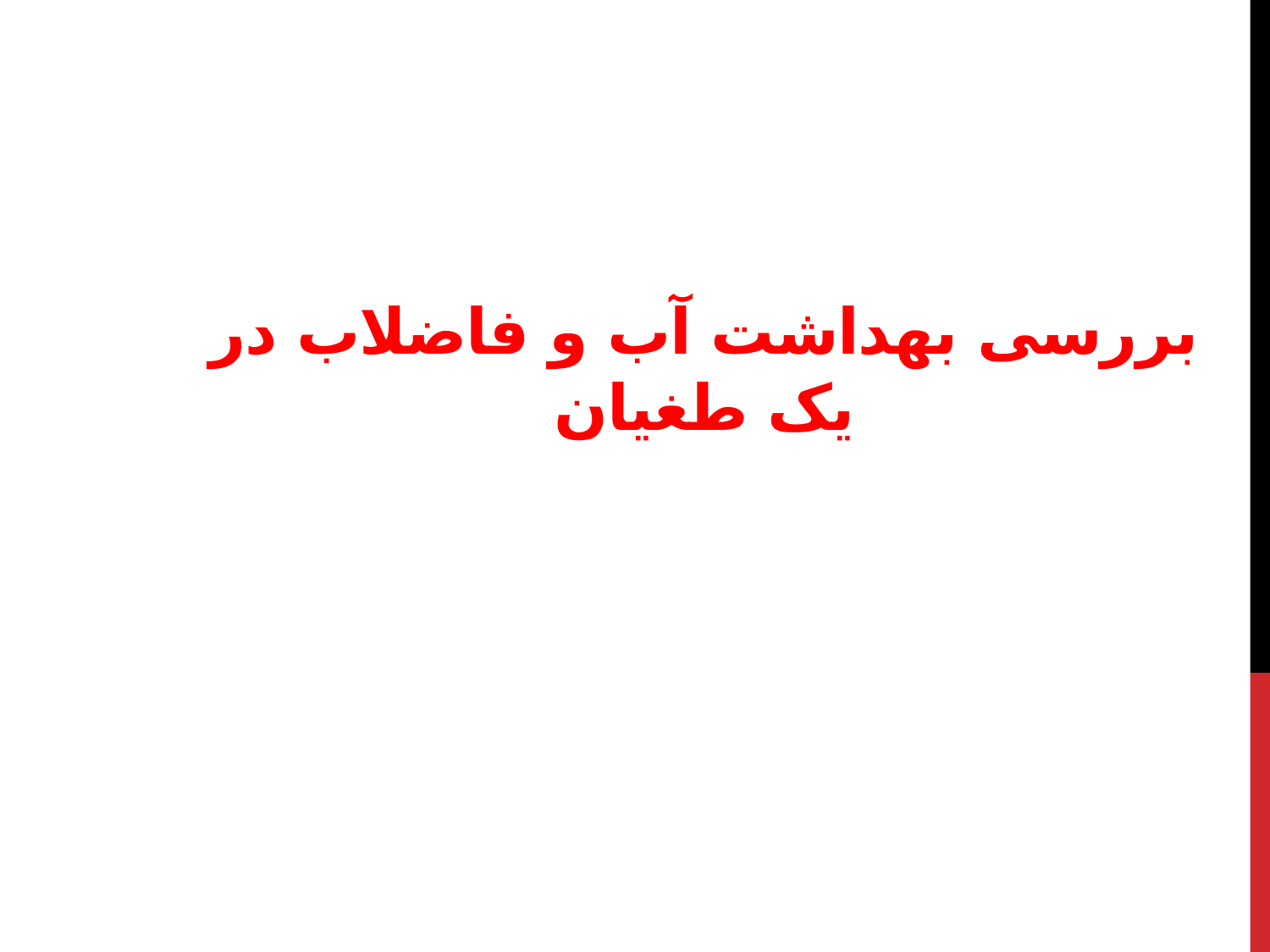

# بررسی بهداشت آب و فاضلاب در یک طغیان